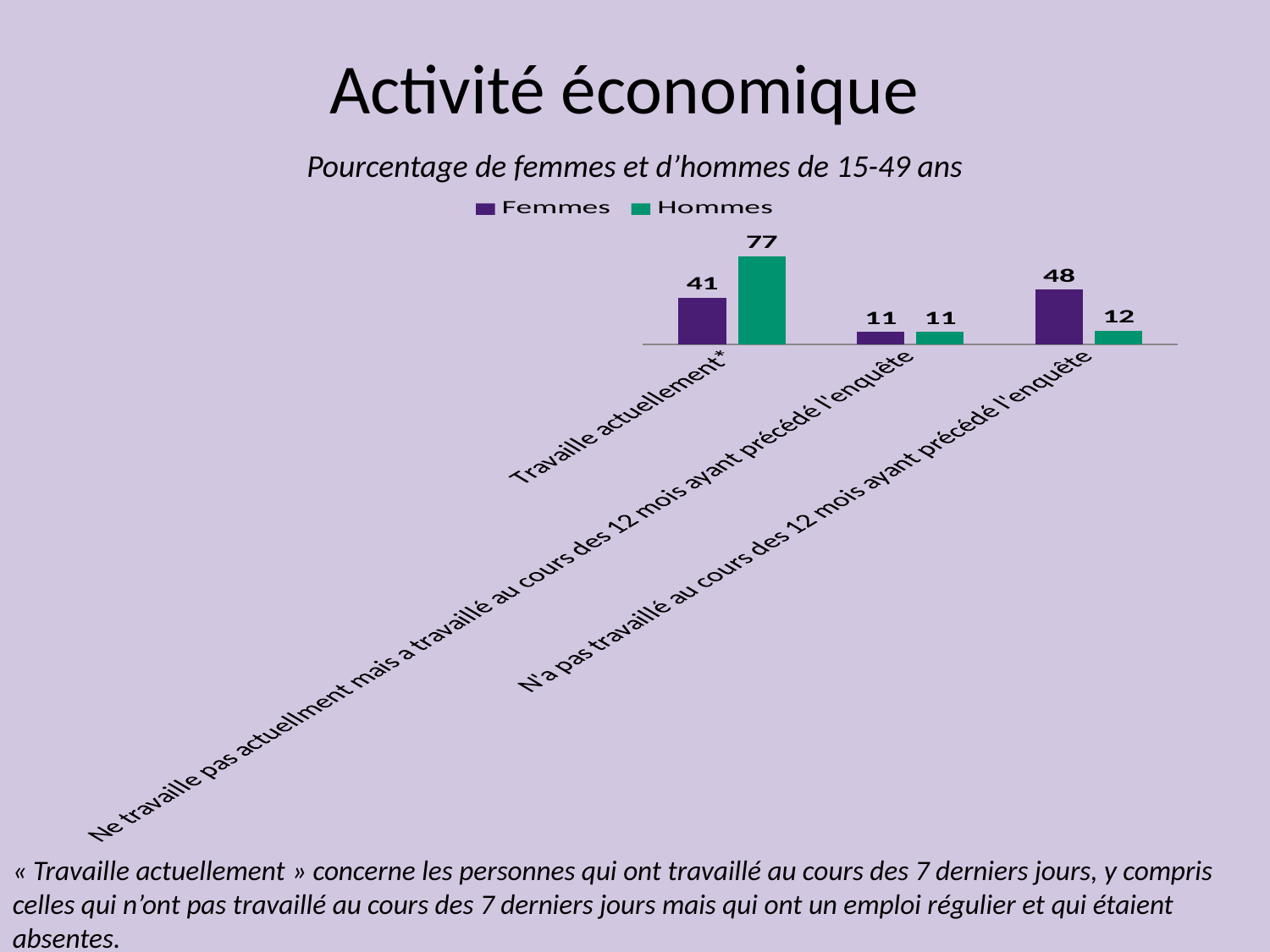

# Activité économique
Pourcentage de femmes et d’hommes de 15-49 ans

### Chart

| Category | Femmes | Hommes |
|---|---|---|
| Travaille actuellement* | 41.0 | 77.0 |
| Ne travaille pas actuellment mais a travaillé au cours des 12 mois ayant précédé l'enquête | 11.0 | 11.0 |
| N'a pas travaillé au cours des 12 mois ayant précédé l'enquête | 48.0 | 12.0 |
« Travaille actuellement » concerne les personnes qui ont travaillé au cours des 7 derniers jours, y compris celles qui n’ont pas travaillé au cours des 7 derniers jours mais qui ont un emploi régulier et qui étaient absentes.